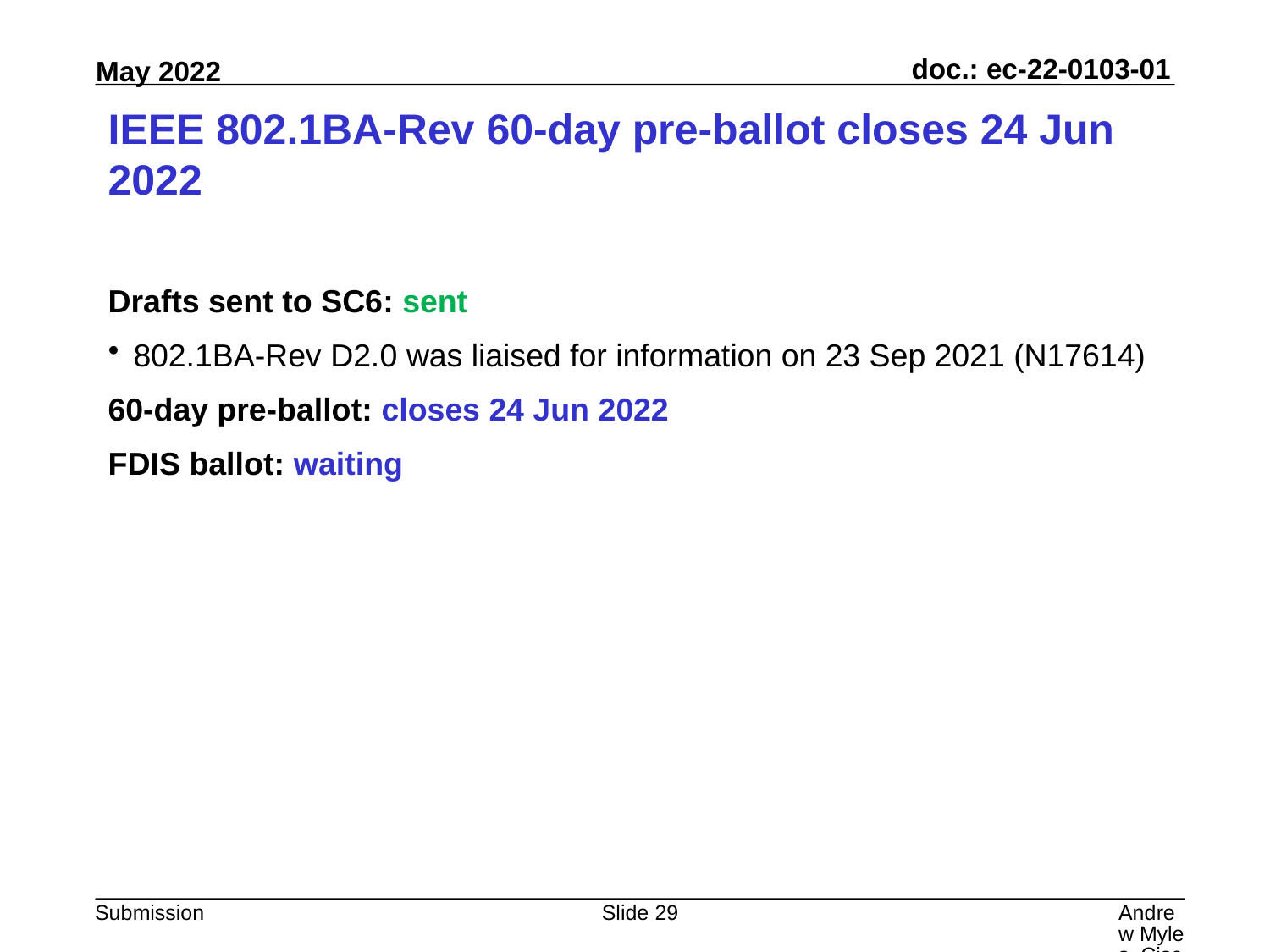

# IEEE 802.1BA-Rev 60-day pre-ballot closes 24 Jun 2022
Drafts sent to SC6: sent
802.1BA-Rev D2.0 was liaised for information on 23 Sep 2021 (N17614)
60-day pre-ballot: closes 24 Jun 2022
FDIS ballot: waiting

Slide 29
Andrew Myles, Cisco